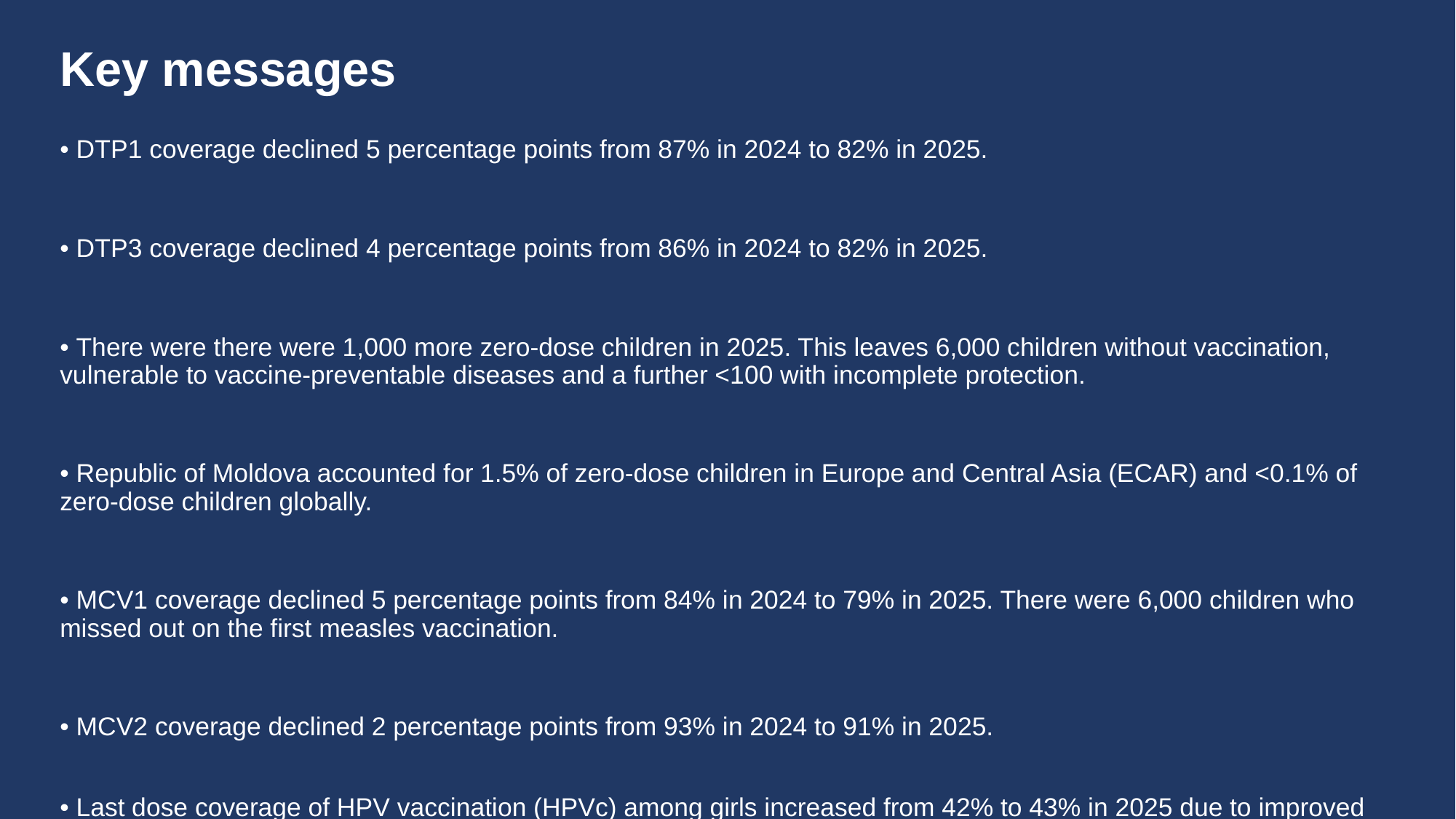

# Key messages
• DTP1 coverage declined 5 percentage points from 87% in 2024 to 82% in 2025.

• DTP3 coverage declined 4 percentage points from 86% in 2024 to 82% in 2025.

• There were there were 1,000 more zero-dose children in 2025. This leaves 6,000 children without vaccination, vulnerable to vaccine-preventable diseases and a further <100 with incomplete protection.

• Republic of Moldova accounted for 1.5% of zero-dose children in Europe and Central Asia (ECAR) and <0.1% of zero-dose children globally.

• MCV1 coverage declined 5 percentage points from 84% in 2024 to 79% in 2025. There were 6,000 children who missed out on the first measles vaccination.

• MCV2 coverage declined 2 percentage points from 93% in 2024 to 91% in 2025.

• Last dose coverage of HPV vaccination (HPVc) among girls increased from 42% to 43% in 2025 due to improved programme performance.